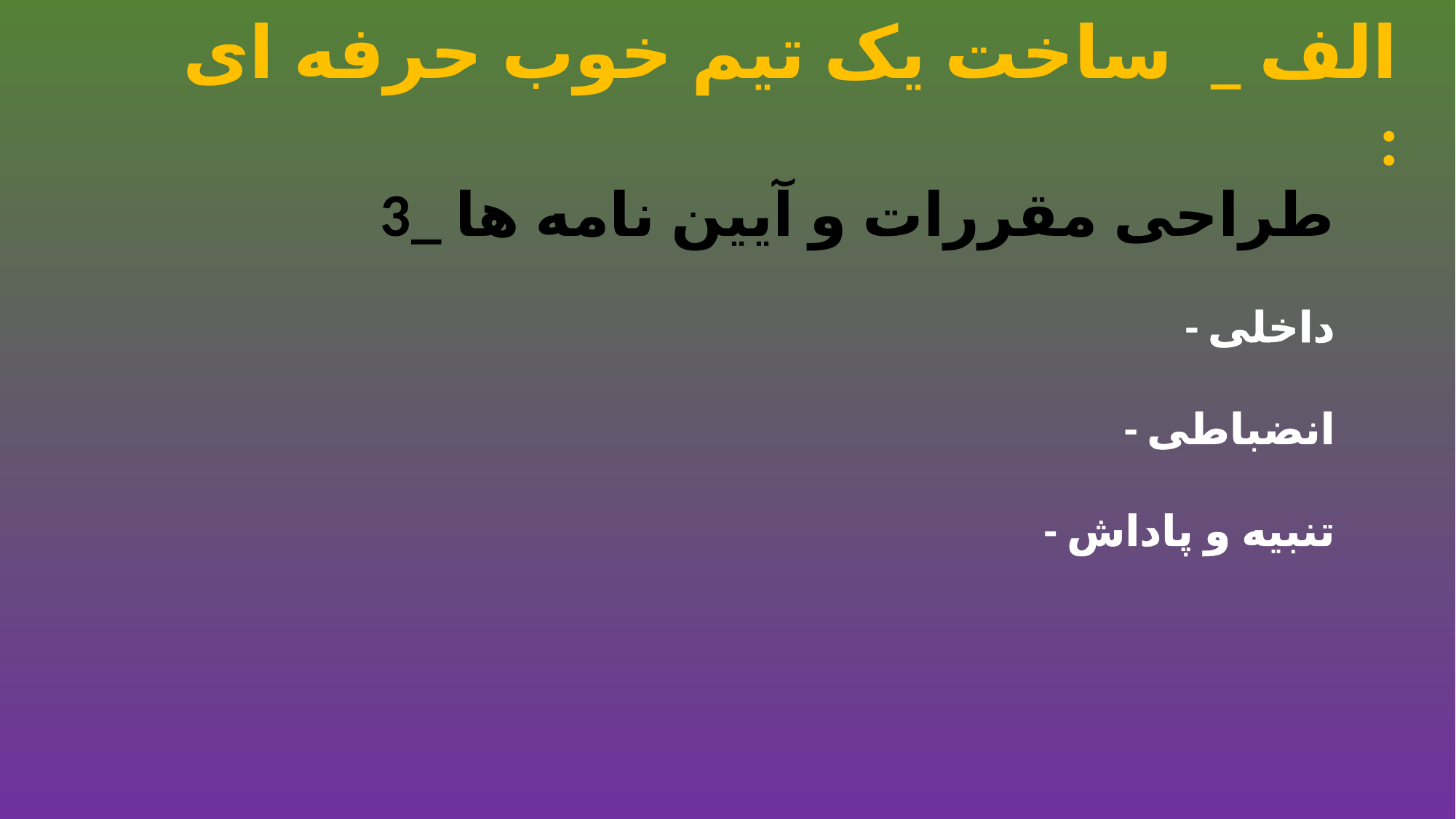

الف _  ساخت یک تیم خوب حرفه ای :
3_ طراحی مقررات و آیین نامه ها

- داخلی

- انضباطی

- تنبیه و پاداش